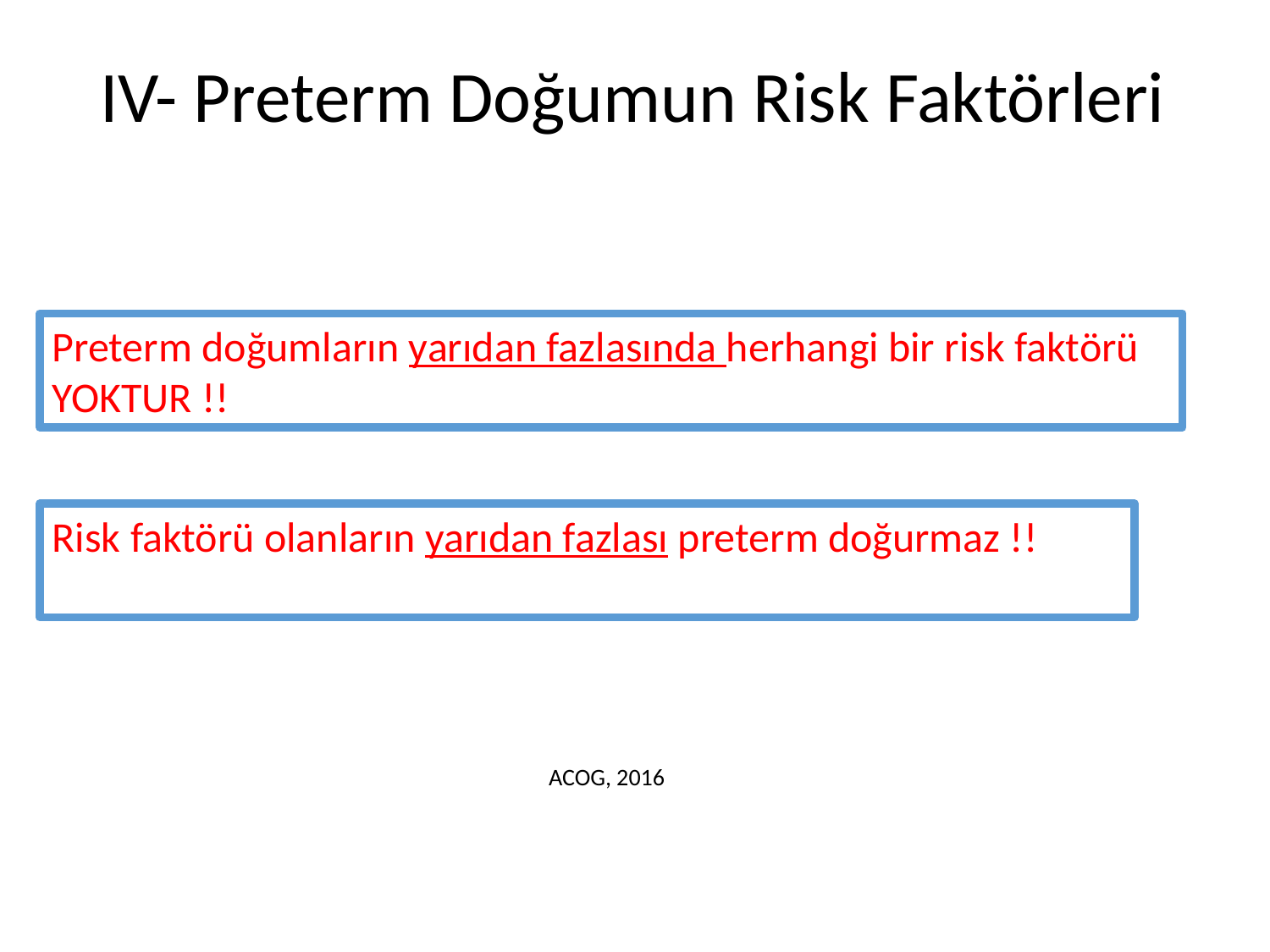

# IV- Preterm Doğumun Risk Faktörleri
Preterm doğumların yarıdan fazlasında herhangi bir risk faktörü    YOKTUR !!
Risk faktörü olanların yarıdan fazlası preterm doğurmaz !!

ACOG, 2016